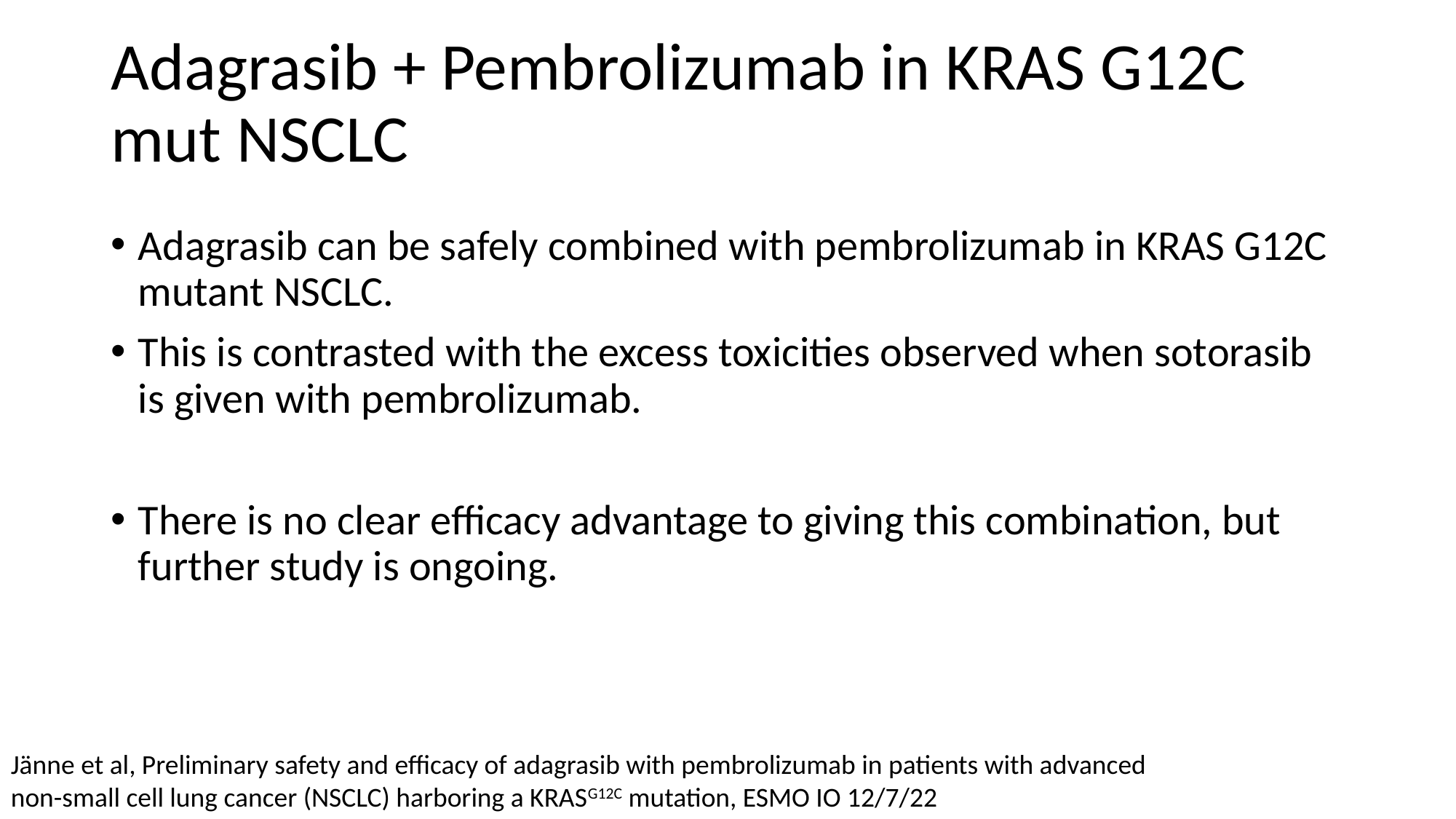

# Adagrasib + Pembrolizumab in KRAS G12C mut NSCLC
Adagrasib can be safely combined with pembrolizumab in KRAS G12C mutant NSCLC.
This is contrasted with the excess toxicities observed when sotorasib is given with pembrolizumab.

There is no clear efficacy advantage to giving this combination, but further study is ongoing.
Jänne et al, Preliminary safety and efficacy of adagrasib with pembrolizumab in patients with advanced non-small cell lung cancer (NSCLC) harboring a KRASG12C mutation, ESMO IO 12/7/22